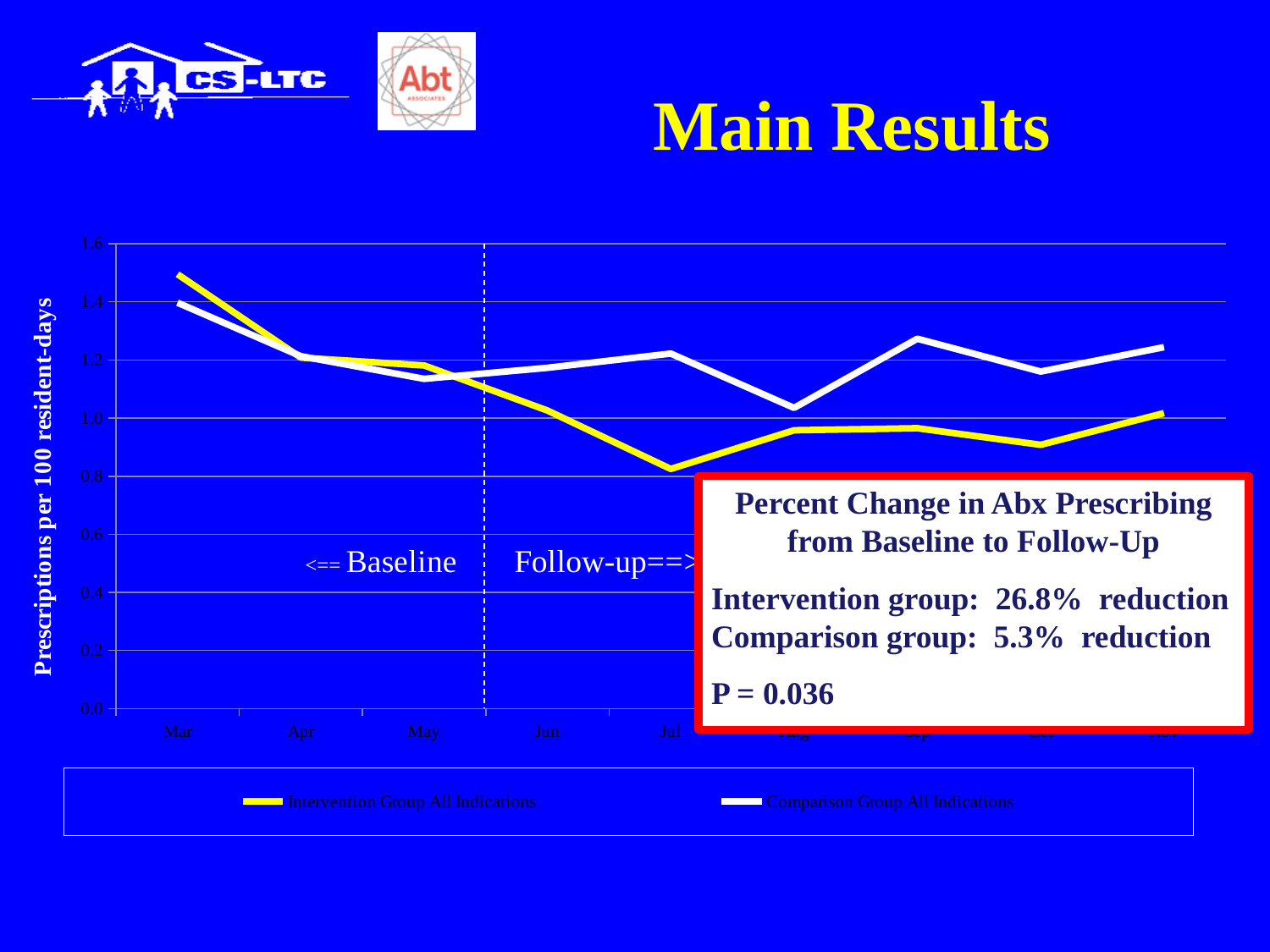

# Main Results

### Chart

| Category | Intervention Group All Indications | Comparison Group All Indications |
|---|---|---|
| Mar | 1.4949999999999999 | 1.397 |
| Apr | 1.208 | 1.2129999999999999 |
| May | 1.181 | 1.135 |
| Jun | 1.026 | 1.173 |
| Jul | 0.8250000000000001 | 1.222 |
| Aug | 0.9580000000000001 | 1.0349999999999997 |
| Sep | 0.9650000000000001 | 1.2729999999999997 |
| Oct | 0.908 | 1.1599999999999997 |
| Nov | 1.0169999999999997 | 1.244 |
Percent Change in Abx Prescribing from Baseline to Follow-Up

Intervention group:  26.8%  reduction
Comparison group:  5.3%  reduction

P = 0.036